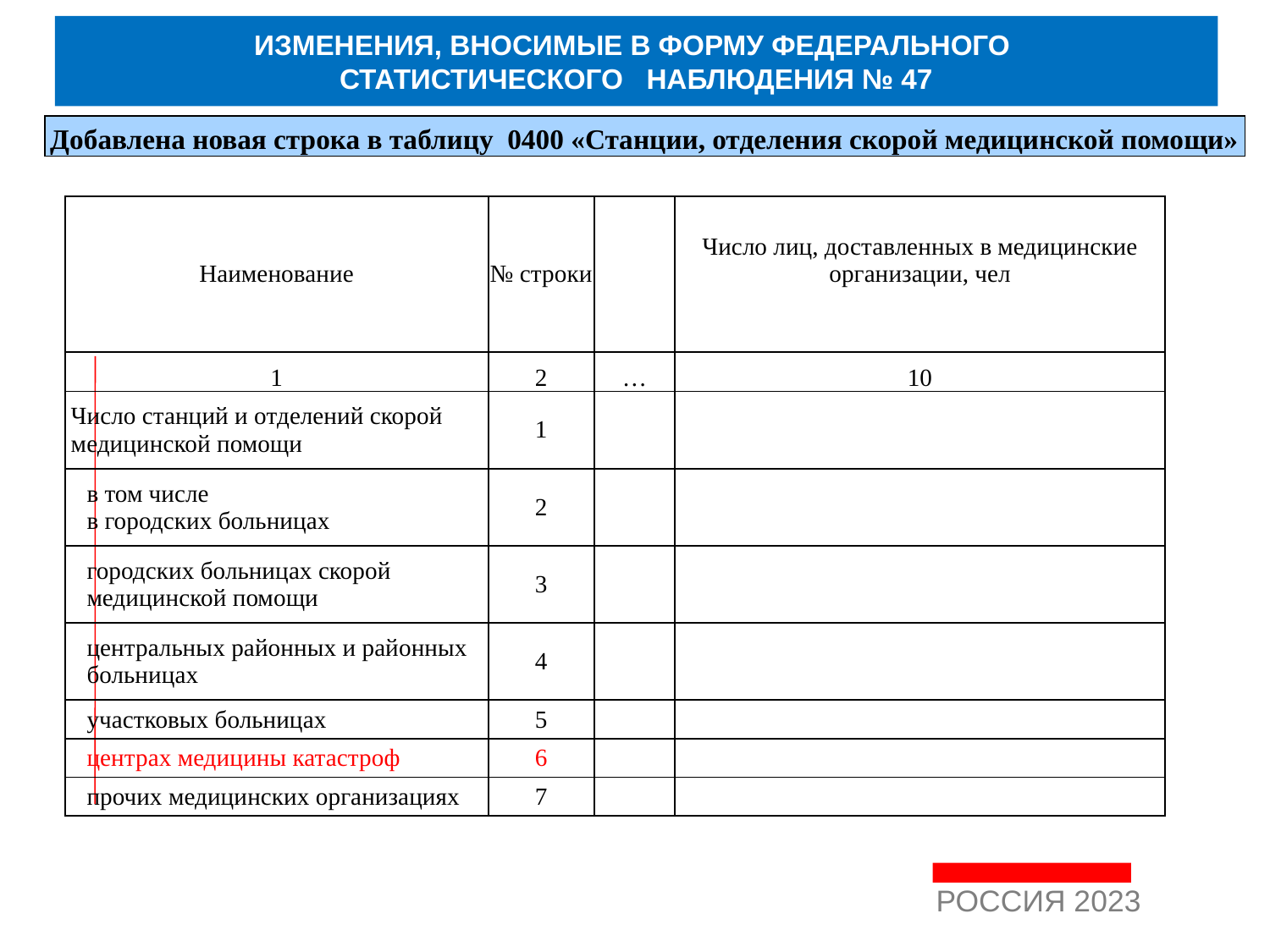

ИЗМЕНЕНИЯ, ВНОСИМЫЕ В ФОРМУ ФЕДЕРАЛЬНОГО
СТАТИСТИЧЕСКОГО   НАБЛЮДЕНИЯ № 47

Добавлена новая строка в таблицу  0400 «Станции, отделения скорой медицинской помощи»

| Наименование | № строки |  | Число лиц, доставленных в медицинские организации, чел |
| --- | --- | --- | --- |
| 1 | 2 | … | 10 |
| Число станций и отделений скорой медицинской помощи | 1 |  |  |
| в том числе в городских больницах | 2 |  |  |
| городских больницах скорой медицинской помощи | 3 |  |  |
| центральных районных и районных больницах | 4 |  |  |
| участковых больницах | 5 |  |  |
| центрах медицины катастроф | 6 |  |  |
| прочих медицинских организациях | 7 |  |  |

РОССИЯ 2023